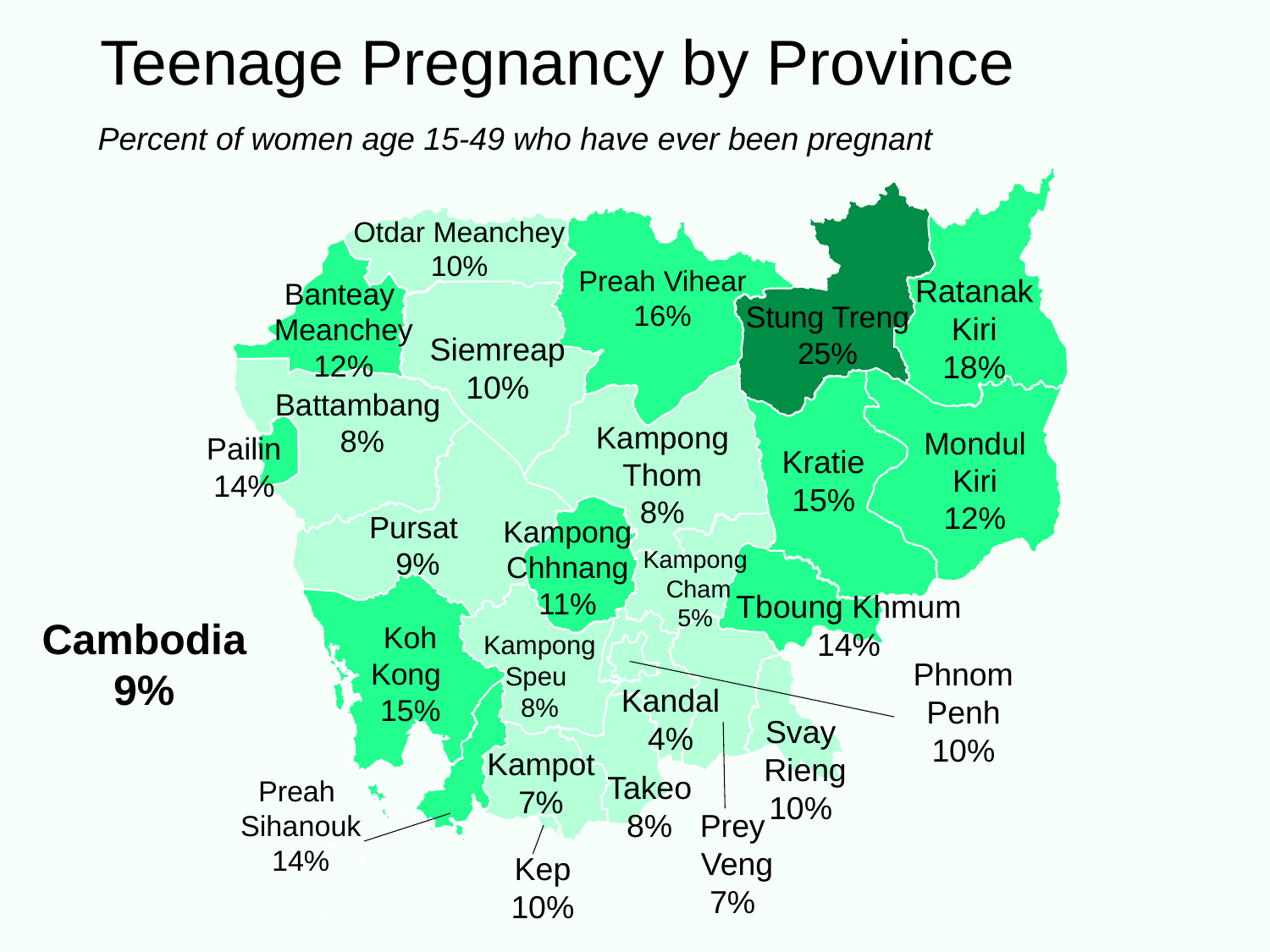

Teenage Pregnancy by Province

Percent of women age 15-49 who have ever been pregnant

Otdar Meanchey
10%
Preah Vihear
16%
Ratanak
Kiri
18%
Banteay
Meanchey
12%
Stung Treng
25%
Siemreap
10%
Battambang
8%
Kampong Thom
8%
Mondul Kiri
12%
Kratie
15%
Pailin
14%
Pursat
9%
Kampong
Chhnang
11%
Kampong
 Cham
5%
Cambodia
9%
Tboung Khmum
14%
Koh Kong
15%
Kampong Speu
8%
Phnom Penh
10%
Kandal
4%
Svay
 Rieng
10%
Kampot
7%
Takeo
8%
Preah
Sihanouk
14%
Prey
 Veng
7%
Kep
10%